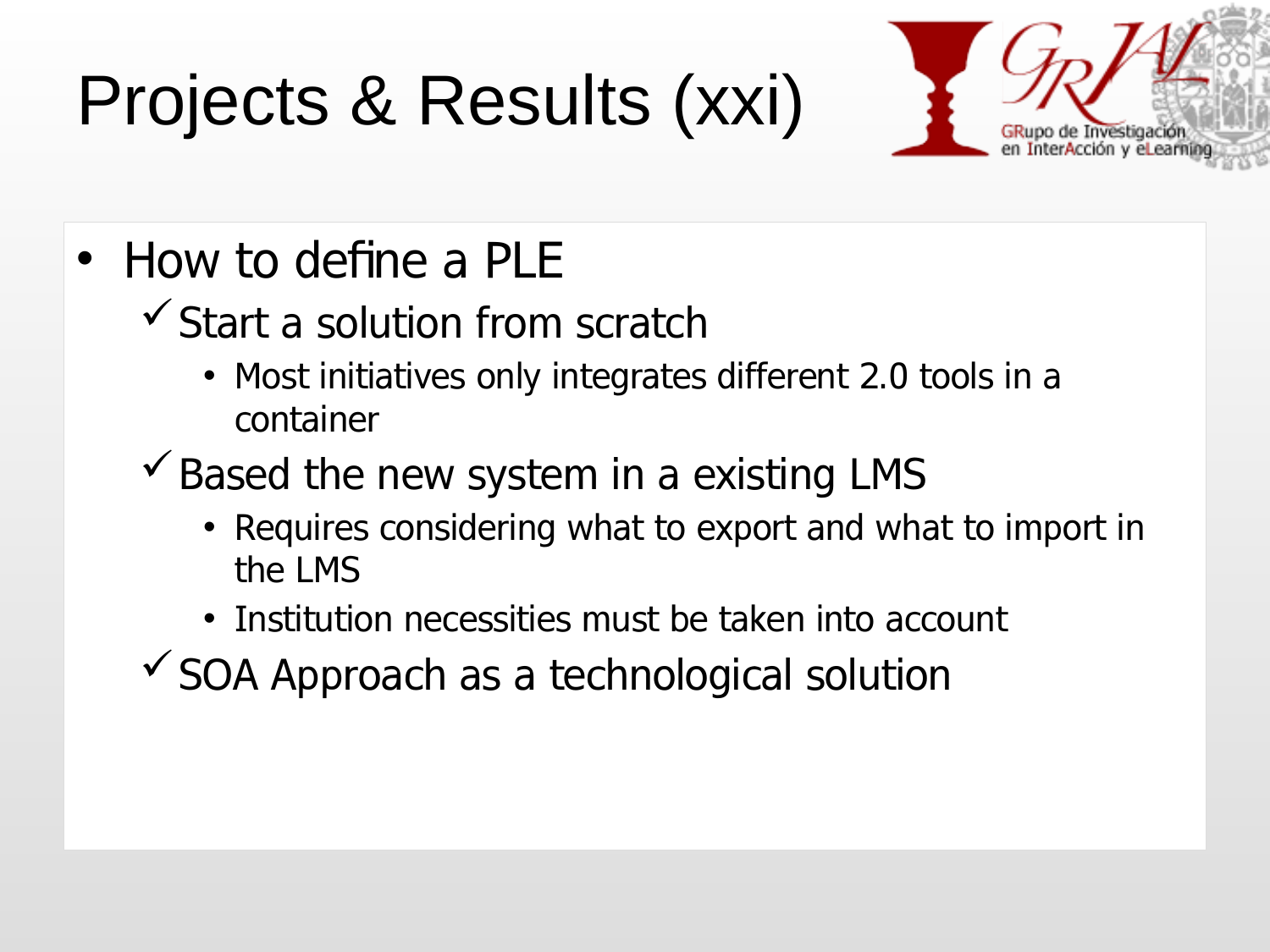

# Projects & Results (xxi)
How to define a PLE
Start a solution from scratch
Most initiatives only integrates different 2.0 tools in a container
Based the new system in a existing LMS
Requires considering what to export and what to import in the LMS
Institution necessities must be taken into account
SOA Approach as a technological solution